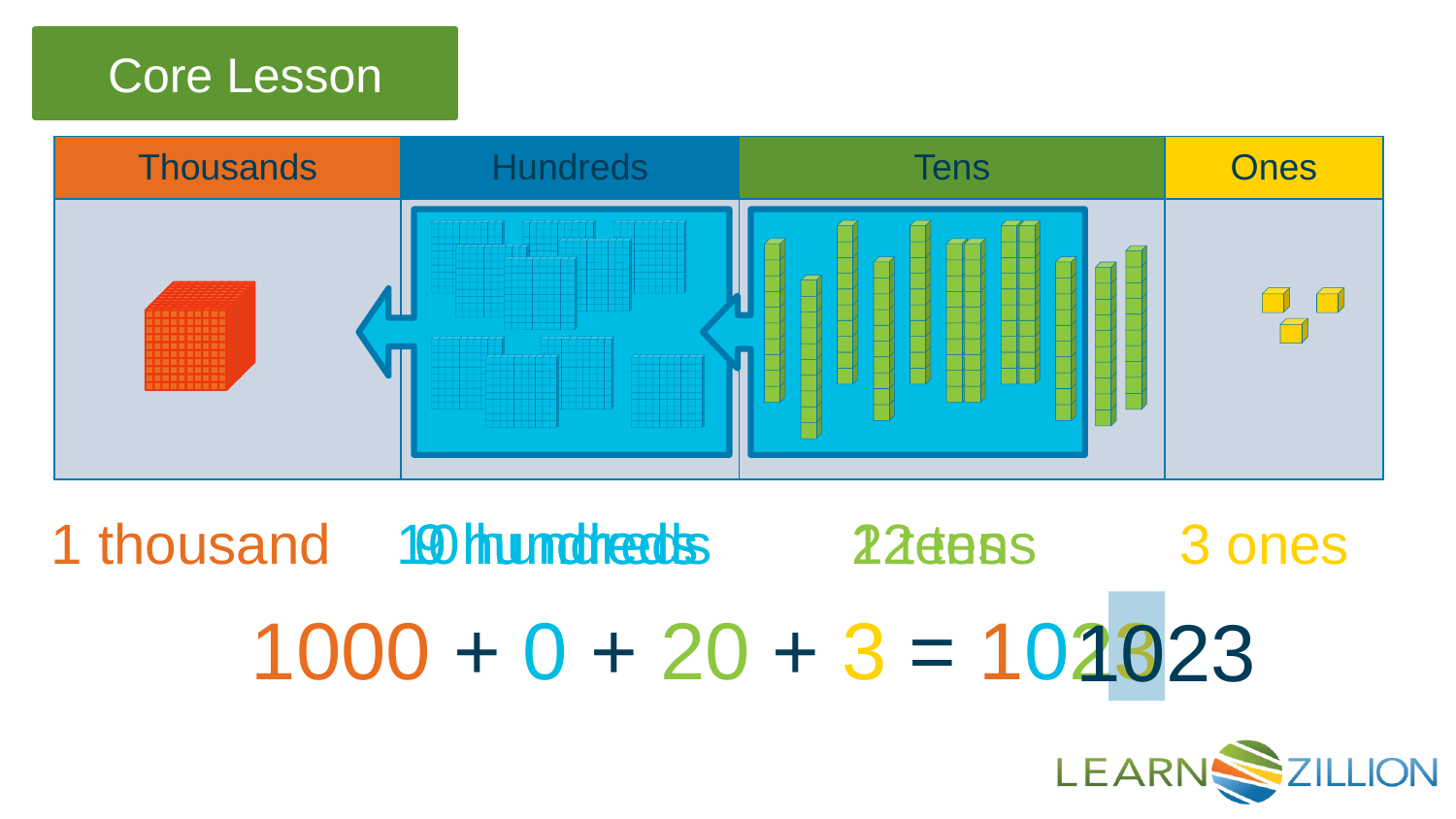

| Thousands | Hundreds | Tens | Ones |
| --- | --- | --- | --- |
|  |  |  |  |

1 thousand
10 hundreds
9 hundreds
0 hundreds
12 tens
2 tens
3 ones
1000 + 0 + 20 + 3 = 1023

1023